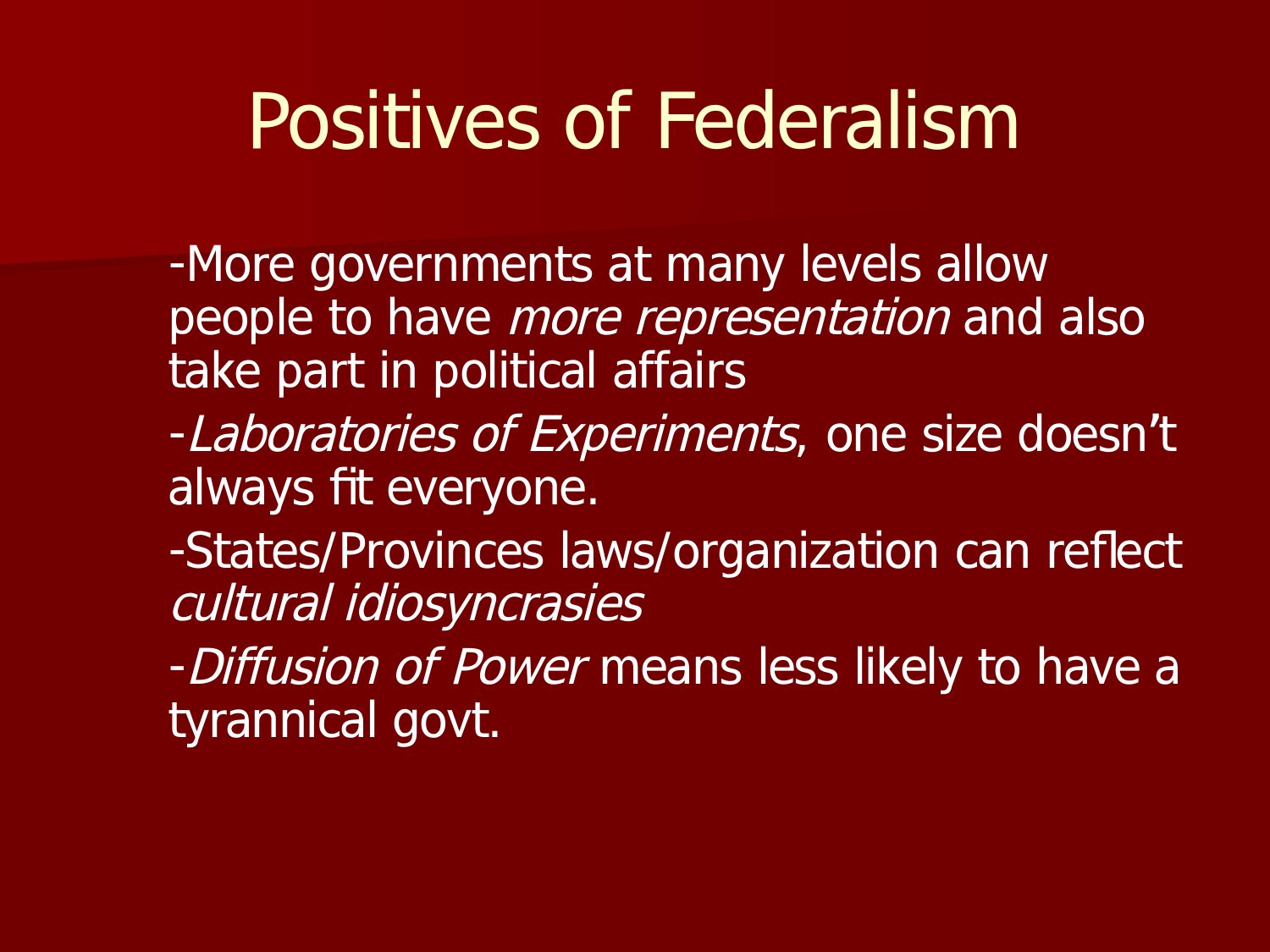

# Positives of Federalism
	-More governments at many levels allow people to have more representation and also take part in political affairs
	-Laboratories of Experiments, one size doesn’t always fit everyone.
	-States/Provinces laws/organization can reflect cultural idiosyncrasies
	-Diffusion of Power means less likely to have a tyrannical govt.